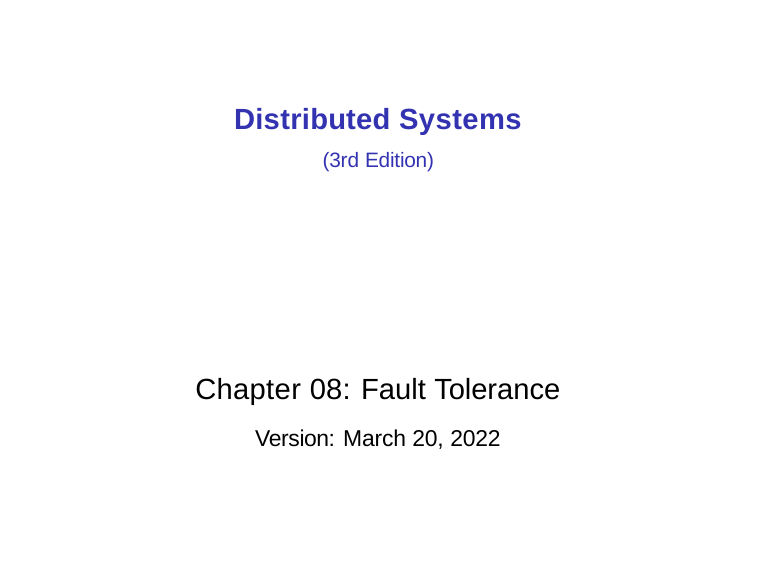

Distributed Systems
(3rd Edition)
Chapter 08: Fault Tolerance
Version: March 20, 2022